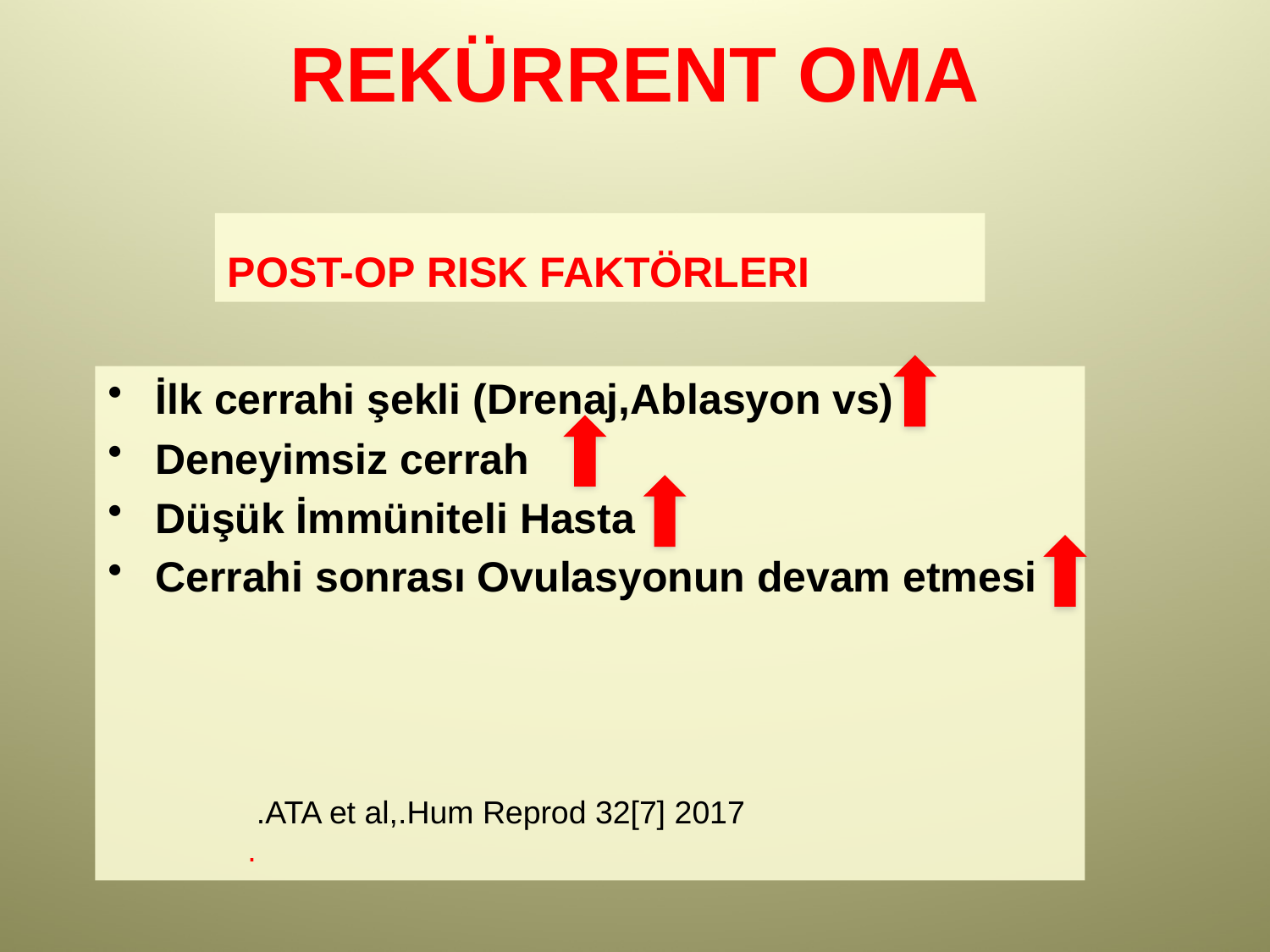

# REKÜRRENT OMA
POST-OP RISK FAKTÖRLERI

İlk cerrahi şekli (Drenaj,Ablasyon vs)
Deneyimsiz cerrah
Düşük İmmüniteli Hasta
Cerrahi sonrası Ovulasyonun devam etmesi

 .ATA et al,.Hum Reprod 32[7] 2017
.